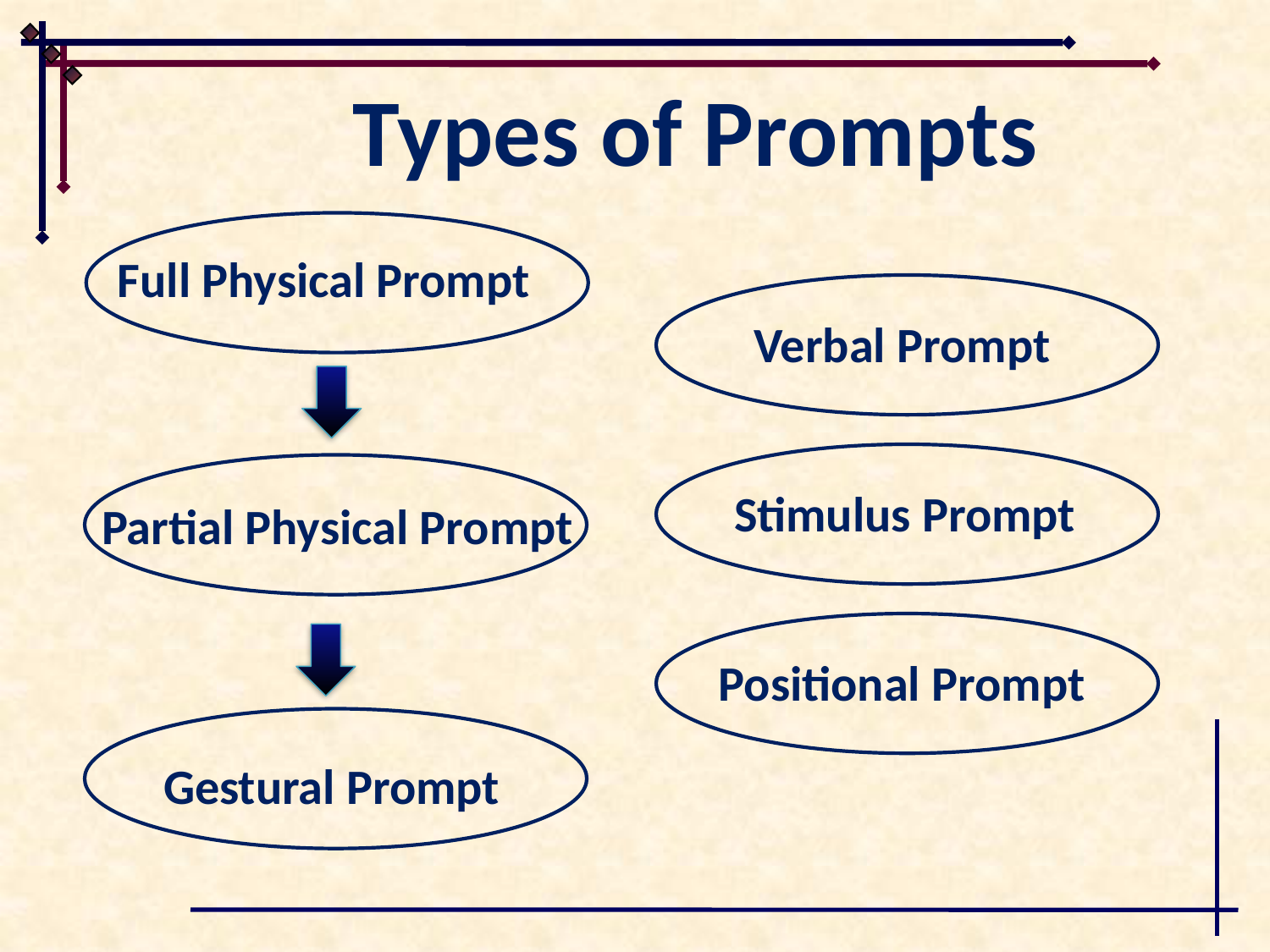

# Types of Prompts

Full Physical Prompt

Verbal Prompt

Stimulus Prompt

Partial Physical Prompt

Positional Prompt

Gestural Prompt